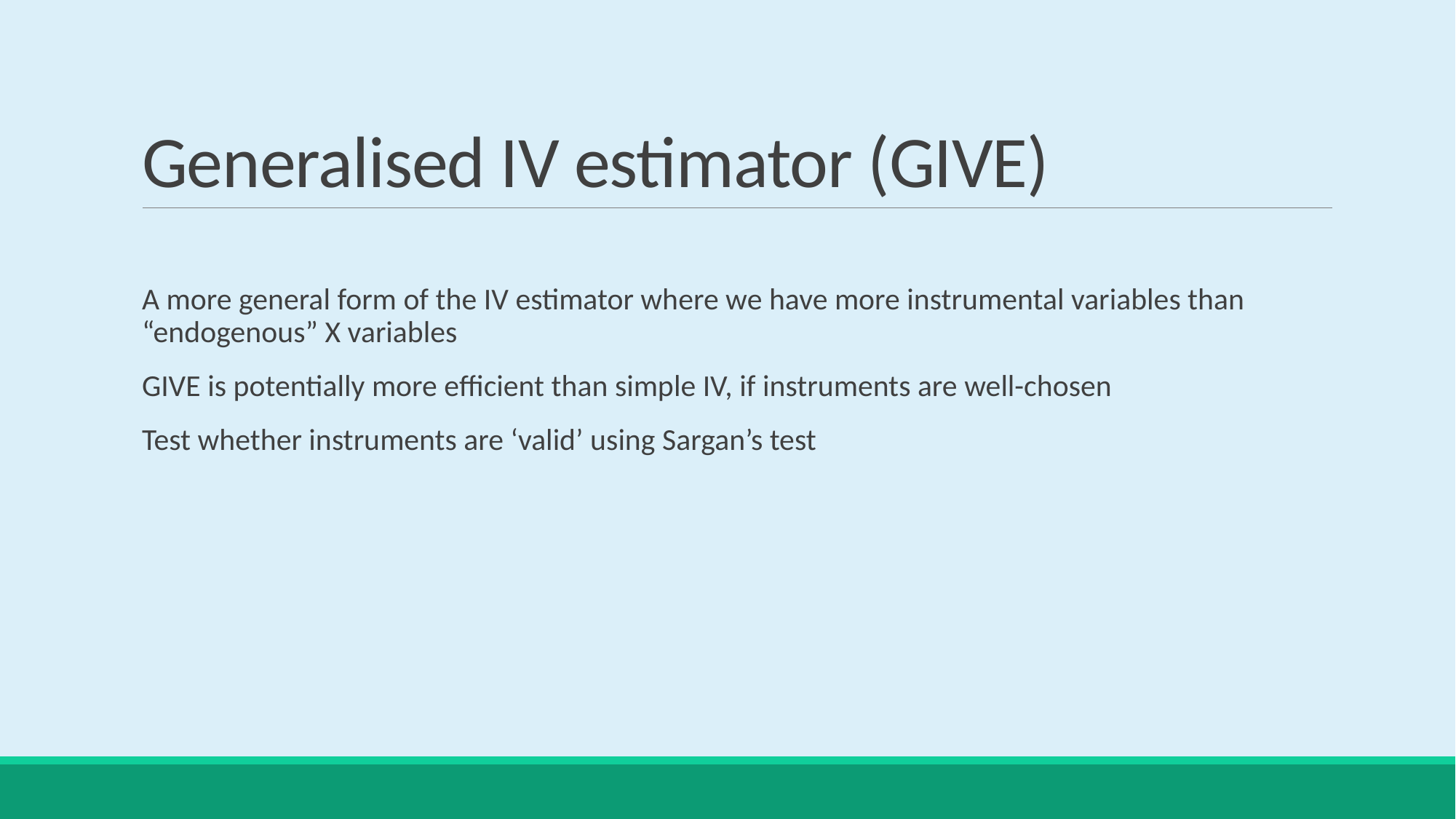

# Generalised IV estimator (GIVE)

A more general form of the IV estimator where we have more instrumental variables than “endogenous” X variables
GIVE is potentially more efficient than simple IV, if instruments are well-chosen
Test whether instruments are ‘valid’ using Sargan’s test